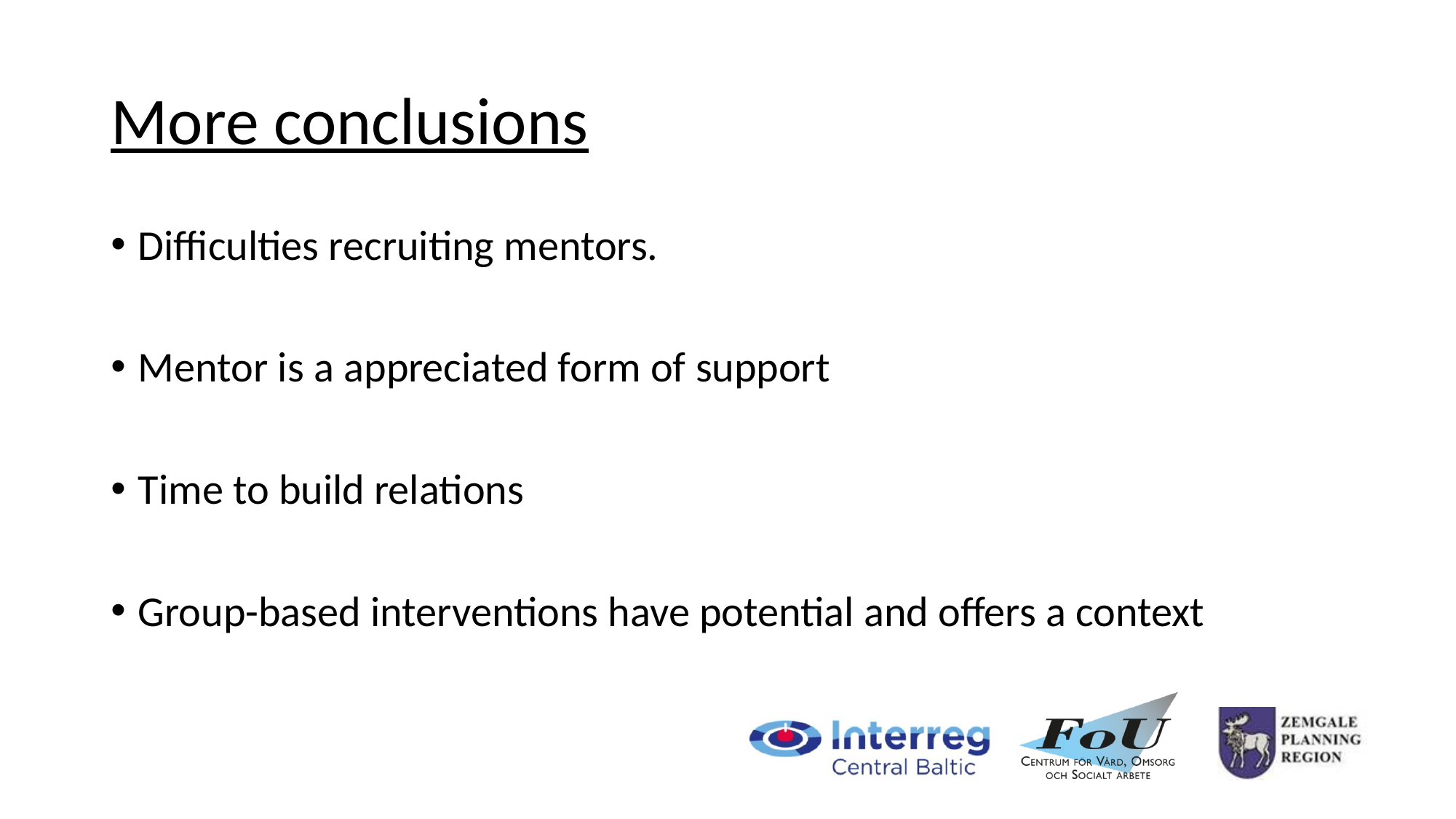

# More conclusions
Difficulties recruiting mentors.

Mentor is a appreciated form of support

Time to build relations

Group-based interventions have potential and offers a context